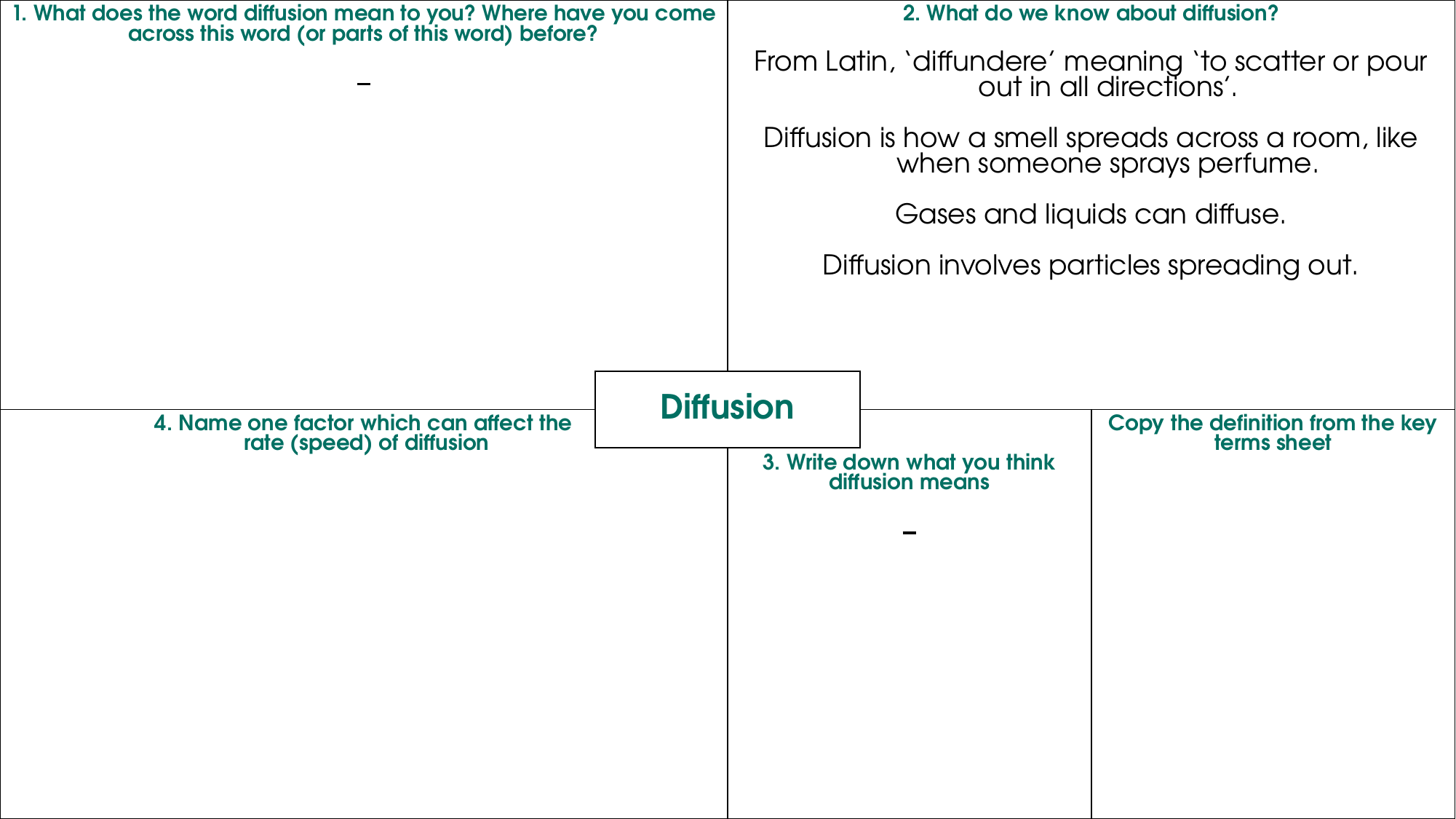

| 1. What does the word diffusion mean to you? Where have you come across this word (or parts of this word) before? | 2. What do we know about diffusion? From Latin, ‘diffundere’ meaning ‘to scatter or pour out in all directions’. Diffusion is how a smell spreads across a room, like when someone sprays perfume. Gases and liquids can diffuse. Diffusion involves particles spreading out. |  |
| --- | --- | --- |
| 4. Name one factor which can affect the rate (speed) of diffusion | 3. Write down what you think diffusion means | Copy the definition from the key terms sheet |
| Diffusion |
| --- |